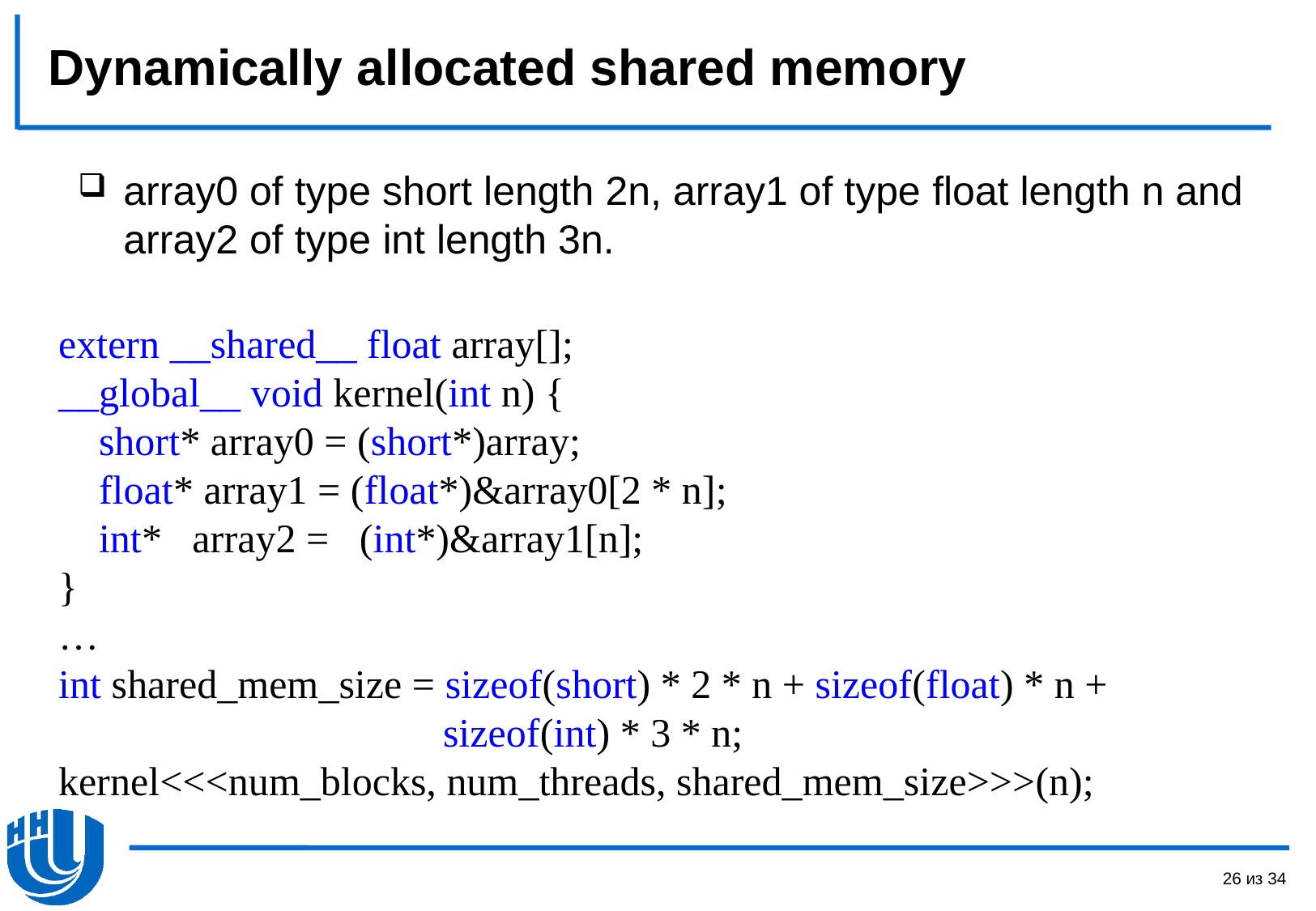

# Dynamically allocated shared memory
array0 of type short length 2n, array1 of type float length n and  array2 of type int length 3n.
extern __shared__ float array[];
__global__ void kernel(int n) {
    short* array0 = (short*)array;
    float* array1 = (float*)&array0[2 * n];
    int*   array2 =   (int*)&array1[n];
}
…
int shared_mem_size = sizeof(short) * 2 * n + sizeof(float) * n +
                                      sizeof(int) * 3 * n;
kernel<<<num_blocks, num_threads, shared_mem_size>>>(n);
26